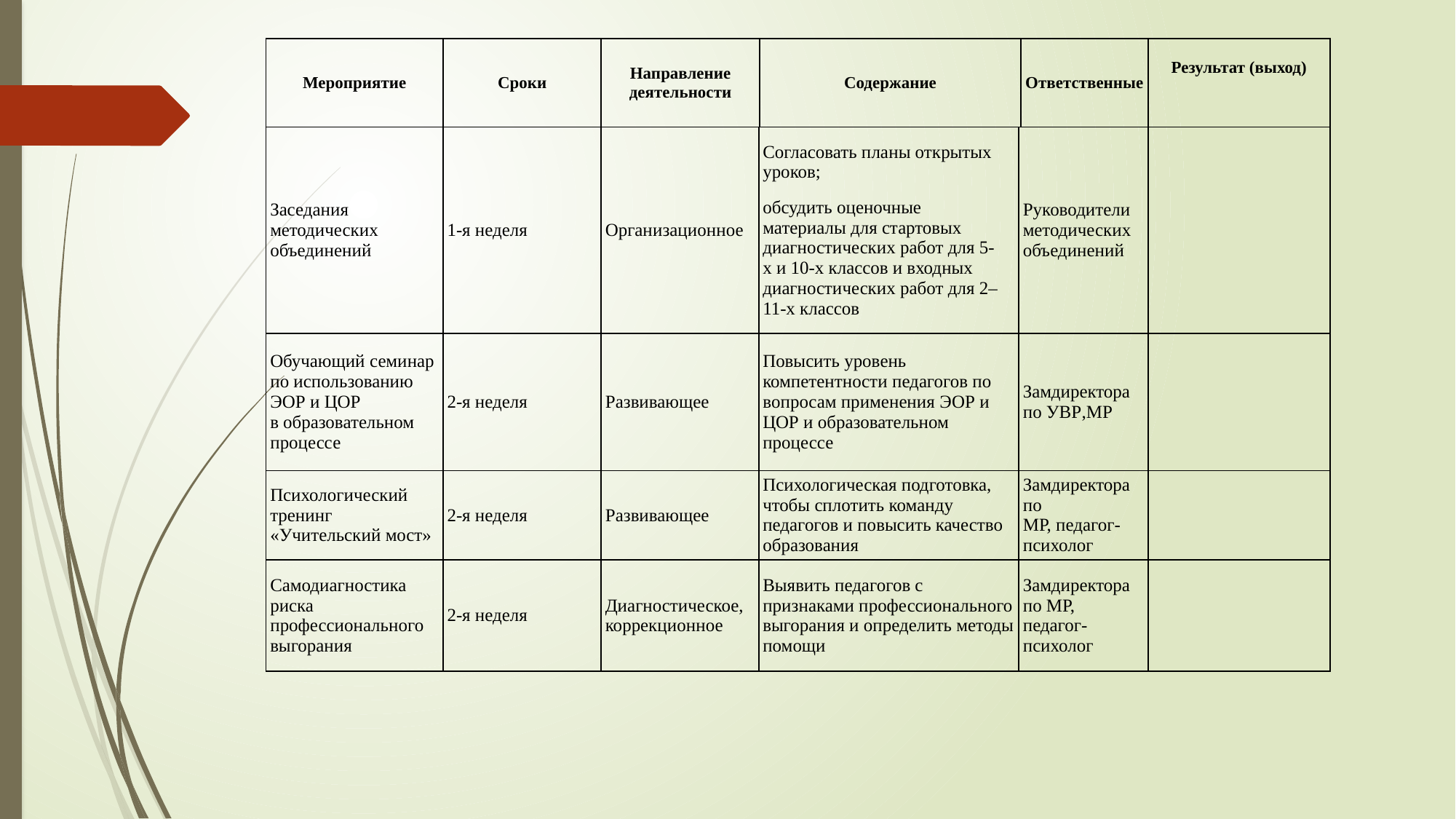

| Мероприятие | Сроки | Направление деятельности | Содержание | Ответственные | Результат (выход) |
| --- | --- | --- | --- | --- | --- |
| Заседания методических объединений | 1-я неделя | Организационное | Согласовать планы открытых уроков; обсудить оценочные материалы для стартовых диагностических работ для 5-х и 10-х классов и входных диагностических работ для 2–11-х классов | Руководители методических объединений |  |
| --- | --- | --- | --- | --- | --- |
| Обучающий семинар по использованию ЭОР и ЦОР в образовательном процессе | 2-я неделя | Развивающее | Повысить уровень компетентности педагогов по вопросам применения ЭОР и ЦОР и образовательном процессе | Замдиректора по УВР,МР |  |
| Психологический тренинг «Учительский мост» | 2-я неделя | Развивающее | Психологическая подготовка, чтобы сплотить команду педагогов и повысить качество образования | Замдиректора по МР, педагог-психолог |  |
| Самодиагностика риска профессионального выгорания | 2-я неделя | Диагностическое, коррекционное | Выявить педагогов с признаками профессионального выгорания и определить методы помощи | Замдиректора по МР, педагог-психолог |  |